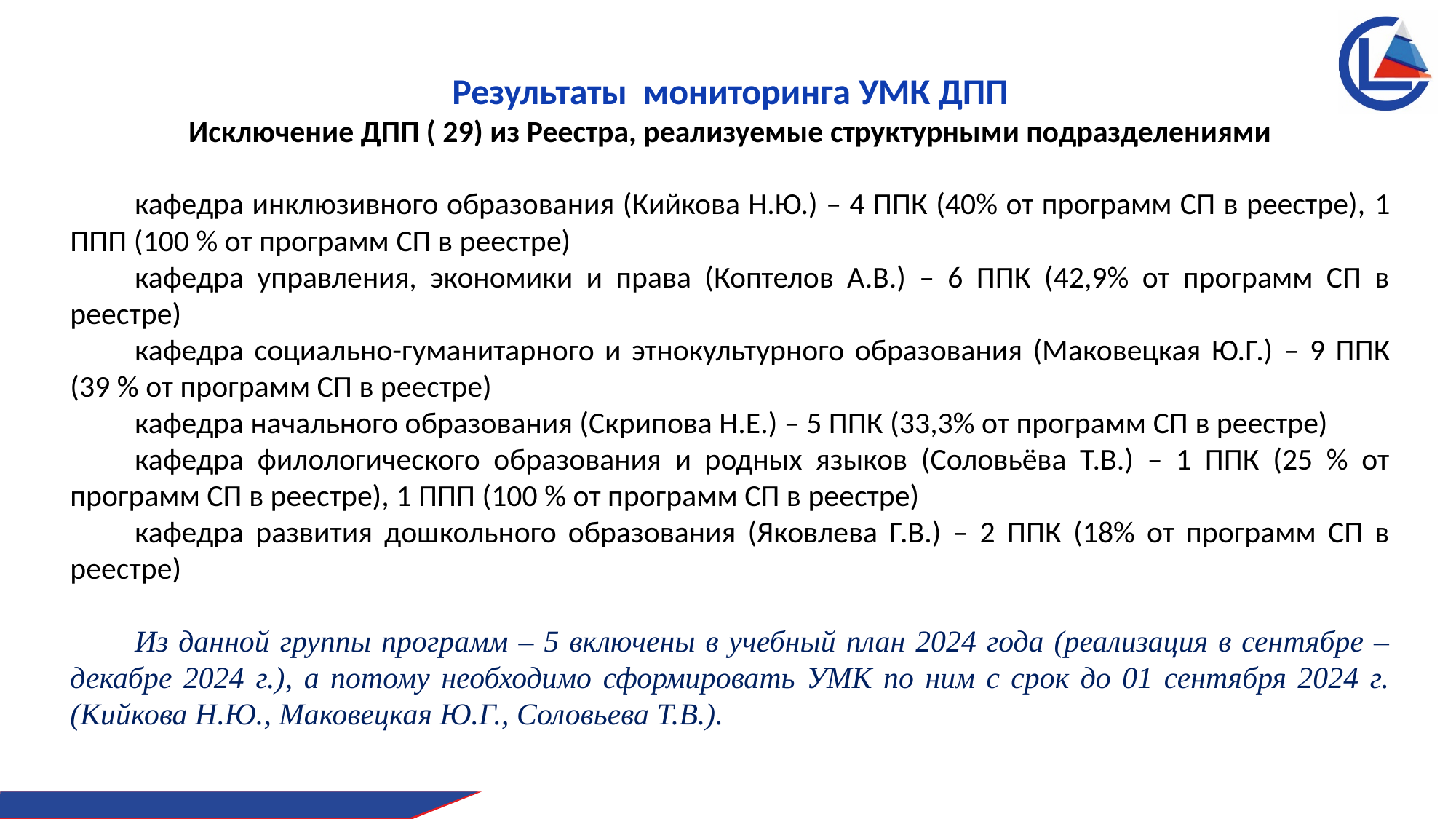

Результаты  мониторинга УМК ДПП
Исключение ДПП ( 29) из Реестра, реализуемые структурными подразделениями

кафедра инклюзивного образования (Кийкова Н.Ю.) – 4 ППК (40% от программ СП в реестре), 1 ППП (100 % от программ СП в реестре)
кафедра управления, экономики и права (Коптелов А.В.) – 6 ППК (42,9% от программ СП в реестре)
кафедра социально-гуманитарного и этнокультурного образования (Маковецкая Ю.Г.) – 9 ППК (39 % от программ СП в реестре)
кафедра начального образования (Скрипова Н.Е.) – 5 ППК (33,3% от программ СП в реестре)
кафедра филологического образования и родных языков (Соловьёва Т.В.) – 1 ППК (25 % от программ СП в реестре), 1 ППП (100 % от программ СП в реестре)
кафедра развития дошкольного образования (Яковлева Г.В.) – 2 ППК (18% от программ СП в реестре)

Из данной группы программ – 5 включены в учебный план 2024 года (реализация в сентябре – декабре 2024 г.), а потому необходимо сформировать УМК по ним с срок до 01 сентября 2024 г. (Кийкова Н.Ю., Маковецкая Ю.Г., Соловьева Т.В.).